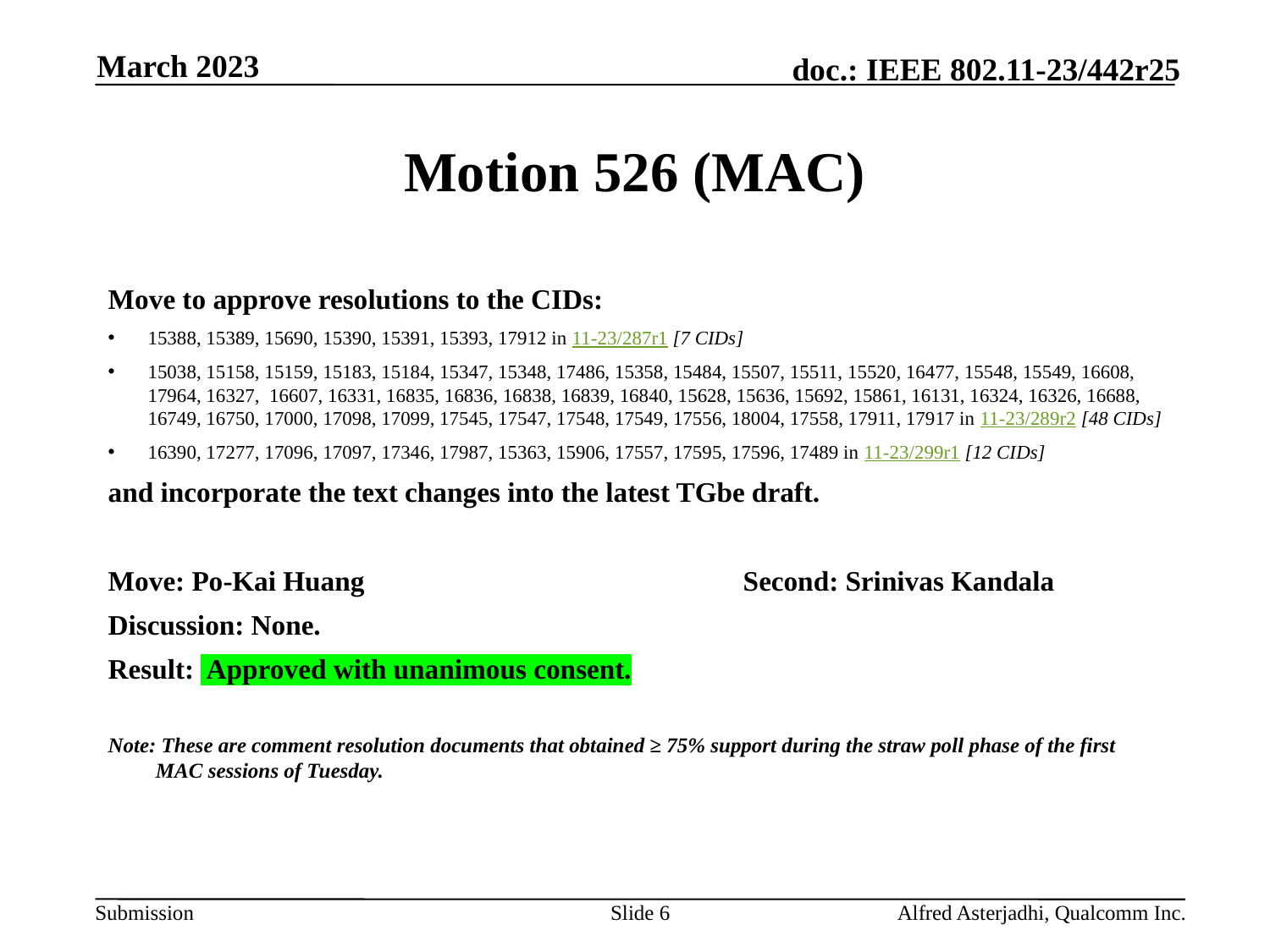

March 2023
# Motion 526 (MAC)
Move to approve resolutions to the CIDs:
15388, 15389, 15690, 15390, 15391, 15393, 17912 in 11-23/287r1 [7 CIDs]
15038, 15158, 15159, 15183, 15184, 15347, 15348, 17486, 15358, 15484, 15507, 15511, 15520, 16477, 15548, 15549, 16608, 17964, 16327,  16607, 16331, 16835, 16836, 16838, 16839, 16840, 15628, 15636, 15692, 15861, 16131, 16324, 16326, 16688, 16749, 16750, 17000, 17098, 17099, 17545, 17547, 17548, 17549, 17556, 18004, 17558, 17911, 17917 in 11-23/289r2 [48 CIDs]
16390, 17277, 17096, 17097, 17346, 17987, 15363, 15906, 17557, 17595, 17596, 17489 in 11-23/299r1 [12 CIDs]
and incorporate the text changes into the latest TGbe draft.

Move: Po-Kai Huang			Second: Srinivas Kandala
Discussion: None.
Result:  Approved with unanimous consent.

Note: These are comment resolution documents that obtained ≥ 75% support during the straw poll phase of the first MAC sessions of Tuesday.
Slide 6
Alfred Asterjadhi, Qualcomm Inc.